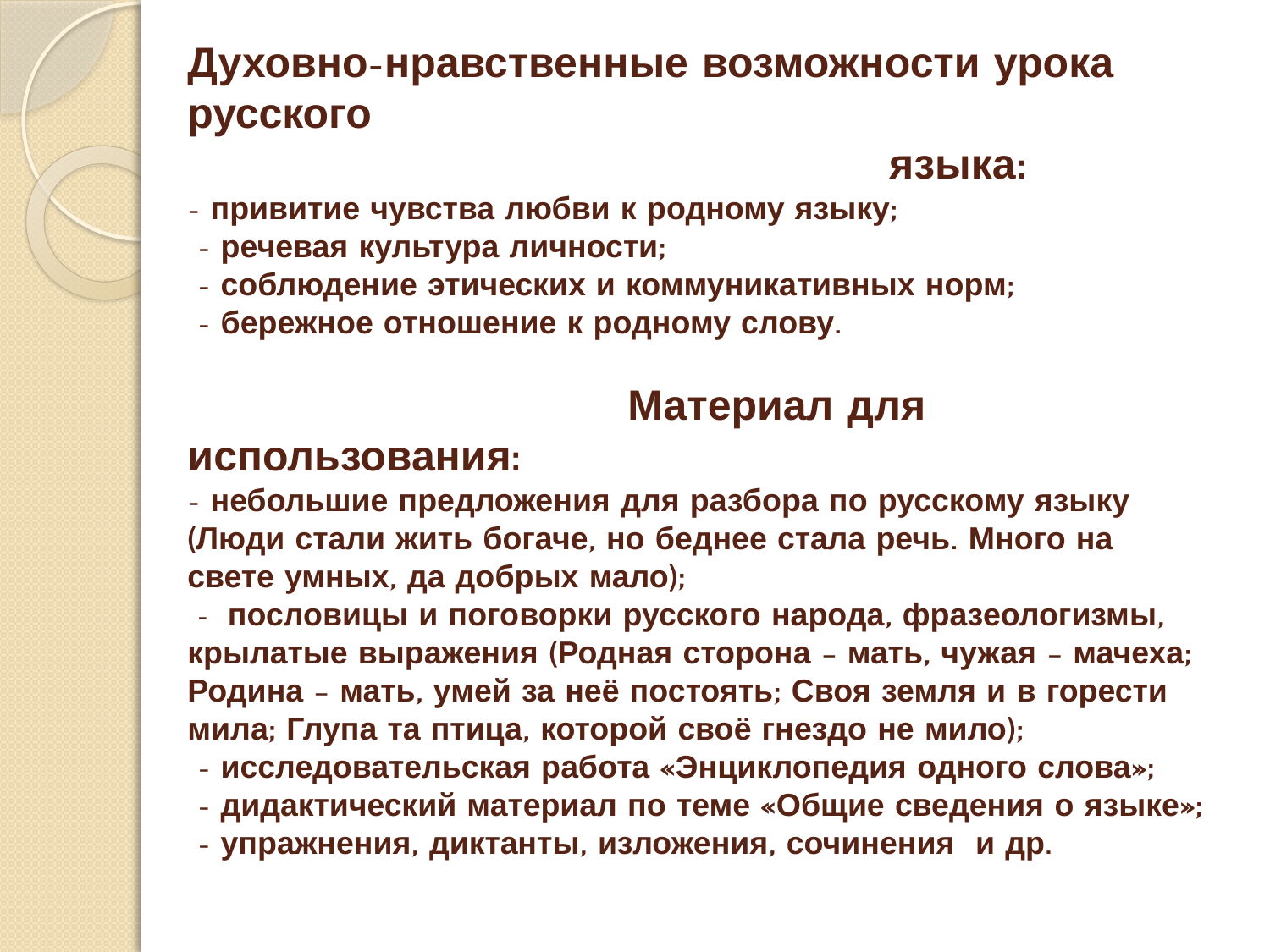

# Духовно-нравственные возможности урока русского языка: - привитие чувства любви к родному языку; - речевая культура личности; - соблюдение этических и коммуникативных норм; - бережное отношение к родному слову. Материал для использования: - небольшие предложения для разбора по русскому языку (Люди стали жить богаче, но беднее стала речь. Много на свете умных, да добрых мало); -  пословицы и поговорки русского народа, фразеологизмы, крылатые выражения (Родная сторона – мать, чужая – мачеха; Родина – мать, умей за неё постоять; Своя земля и в горести мила; Глупа та птица, которой своё гнездо не мило); - исследовательская работа «Энциклопедия одного слова»; - дидактический материал по теме «Общие сведения о языке»; - упражнения, диктанты, изложения, сочинения  и др.